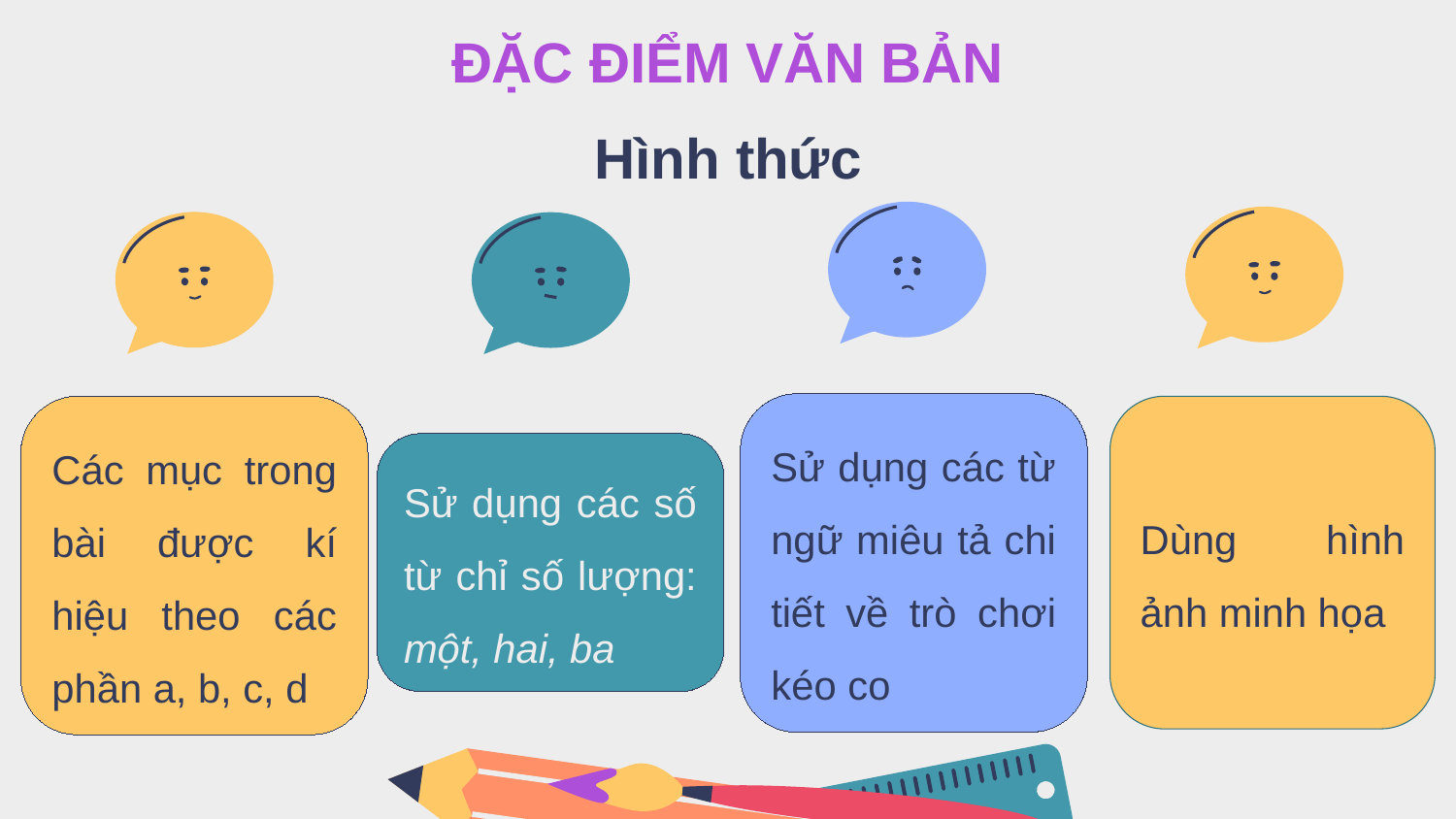

# ĐẶC ĐIỂM VĂN BẢN
Hình thức

Sử dụng các từ ngữ miêu tả chi tiết về trò chơi kéo co

Dùng hình ảnh minh họa

Các mục trong bài được kí hiệu theo các phần a, b, c, d

Sử dụng các số từ chỉ số lượng: một, hai, ba